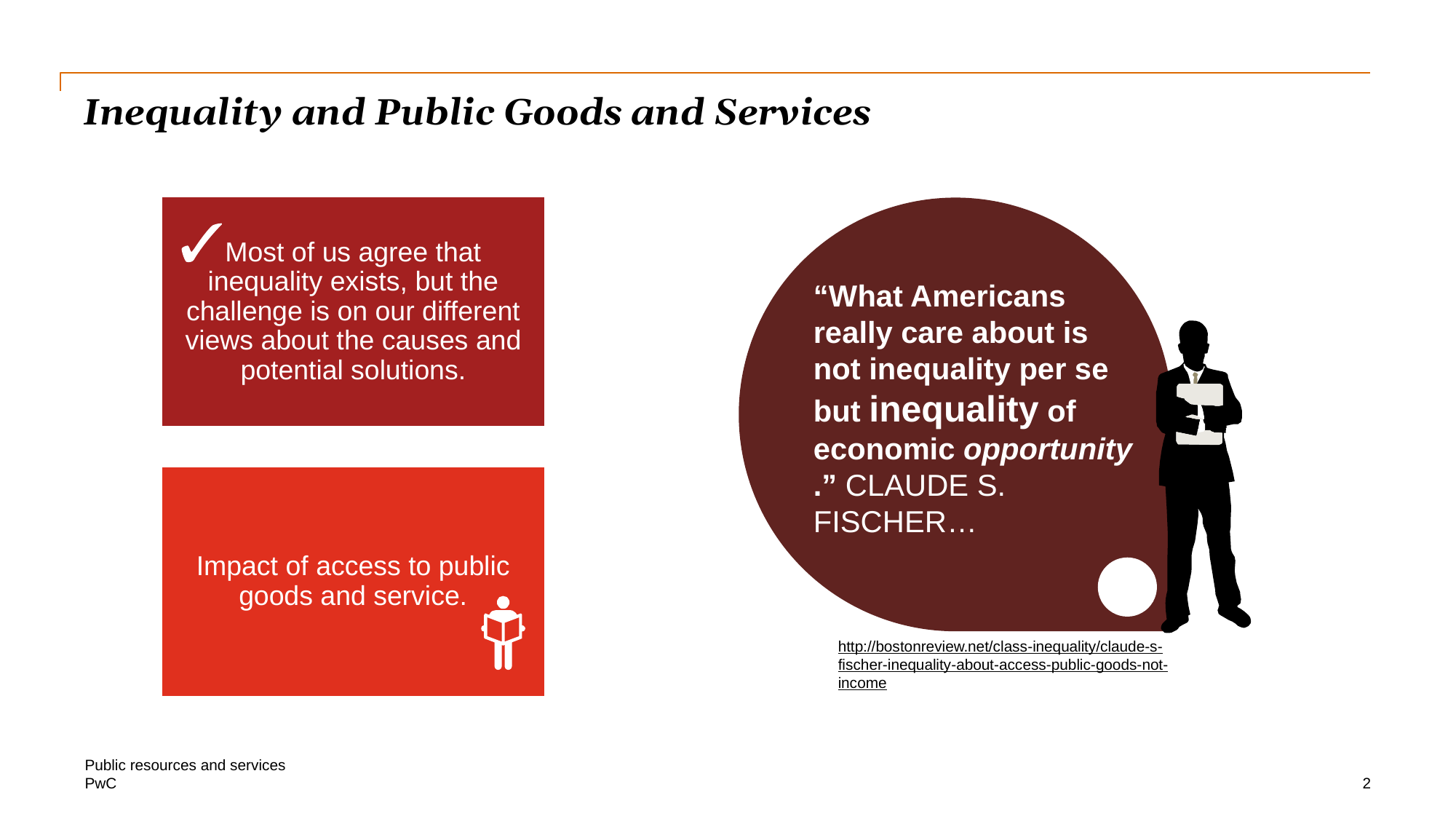

Inequality and Public Goods and Services
Most of us agree that inequality exists, but the challenge is on our different views about the causes and potential solutions.
Impact of access to public goods and service.

“What Americans really care about is not inequality per se but inequality of economic opportunity.” CLAUDE S. FISCHER…

http://bostonreview.net/class-inequality/claude-s-fischer-inequality-about-access-public-goods-not-income

Public resources and services
2